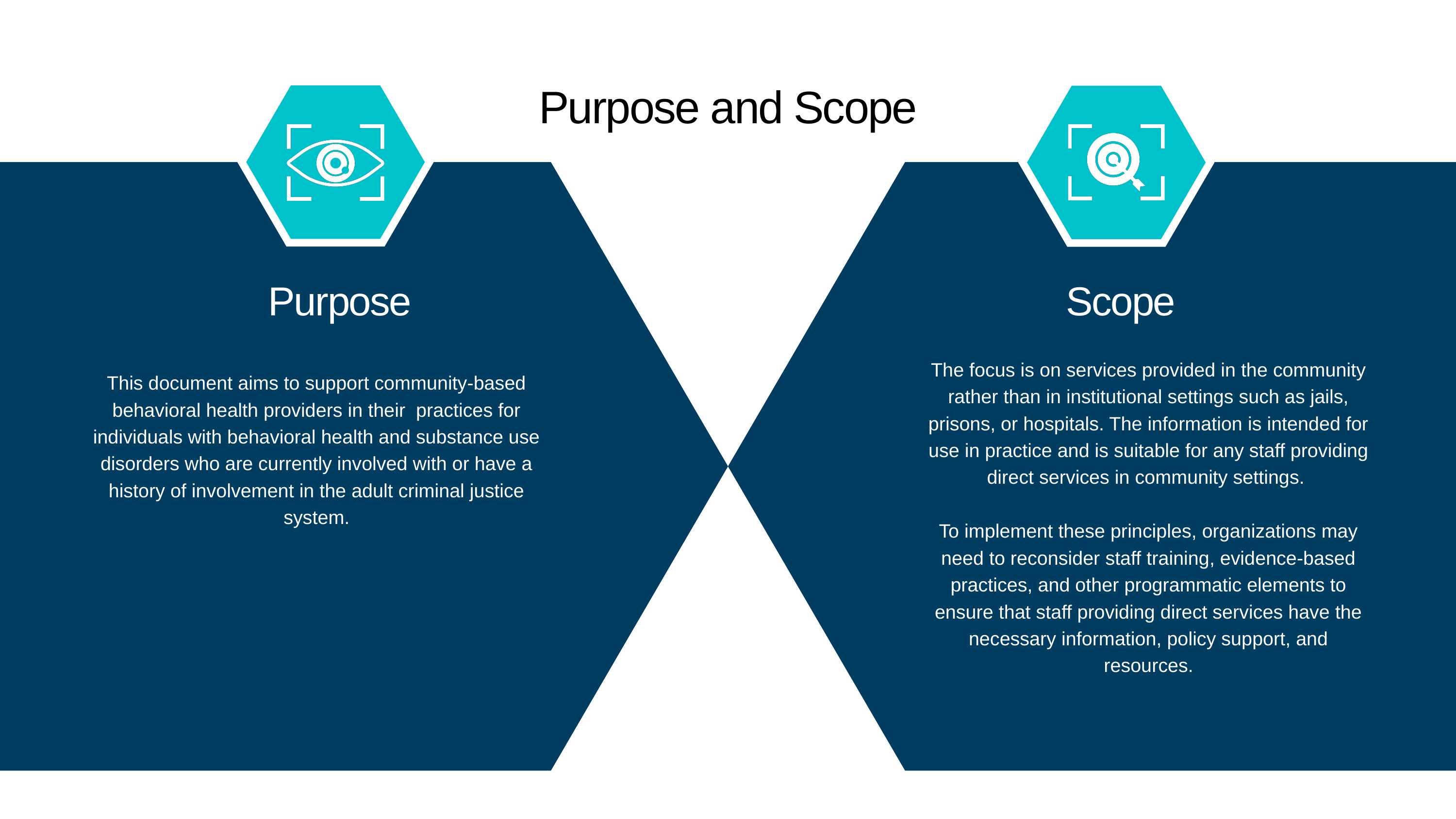

Purpose and Scope

Purpose
Scope
The focus is on services provided in the community rather than in institutional settings such as jails, prisons, or hospitals. The information is intended for use in practice and is suitable for any staff providing direct services in community settings.

To implement these principles, organizations may need to reconsider staff training, evidence-based practices, and other programmatic elements to ensure that staff providing direct services have the necessary information, policy support, and resources.
This document aims to support community-based behavioral health providers in their  practices for individuals with behavioral health and substance use disorders who are currently involved with or have a history of involvement in the adult criminal justice system.